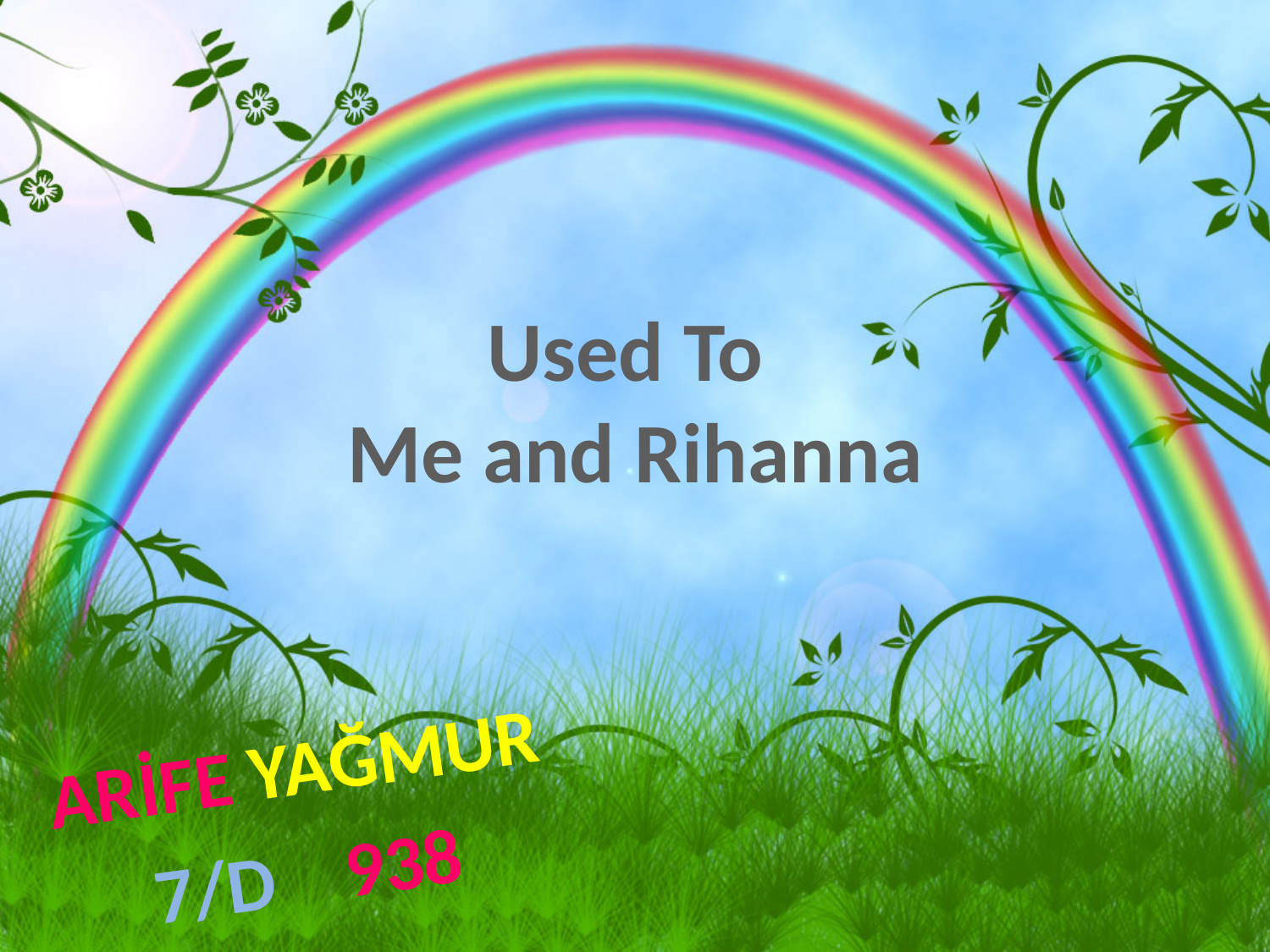

# Used To Me and Rihanna
Arife yağmur
7/D    938